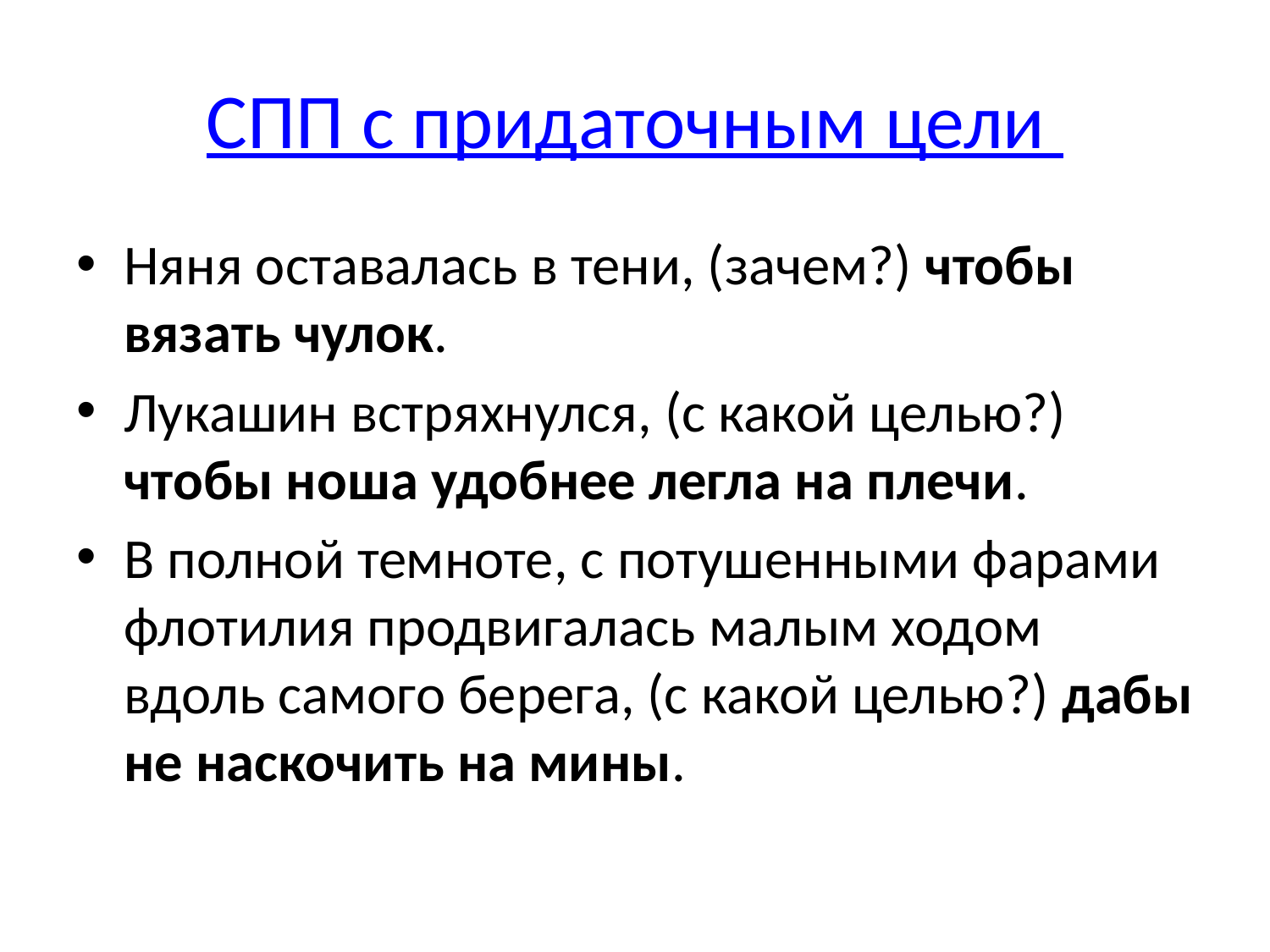

# СПП с придаточным цели
Няня оставалась в тени, (зачем?) чтобы вязать чулок.
Лукашин встряхнулся, (с какой целью?) чтобы ноша удобнее легла на плечи.
В полной темноте, с потушенными фарами флотилия продвигалась малым ходом вдоль самого берега, (с какой целью?) дабы не наскочить на мины.